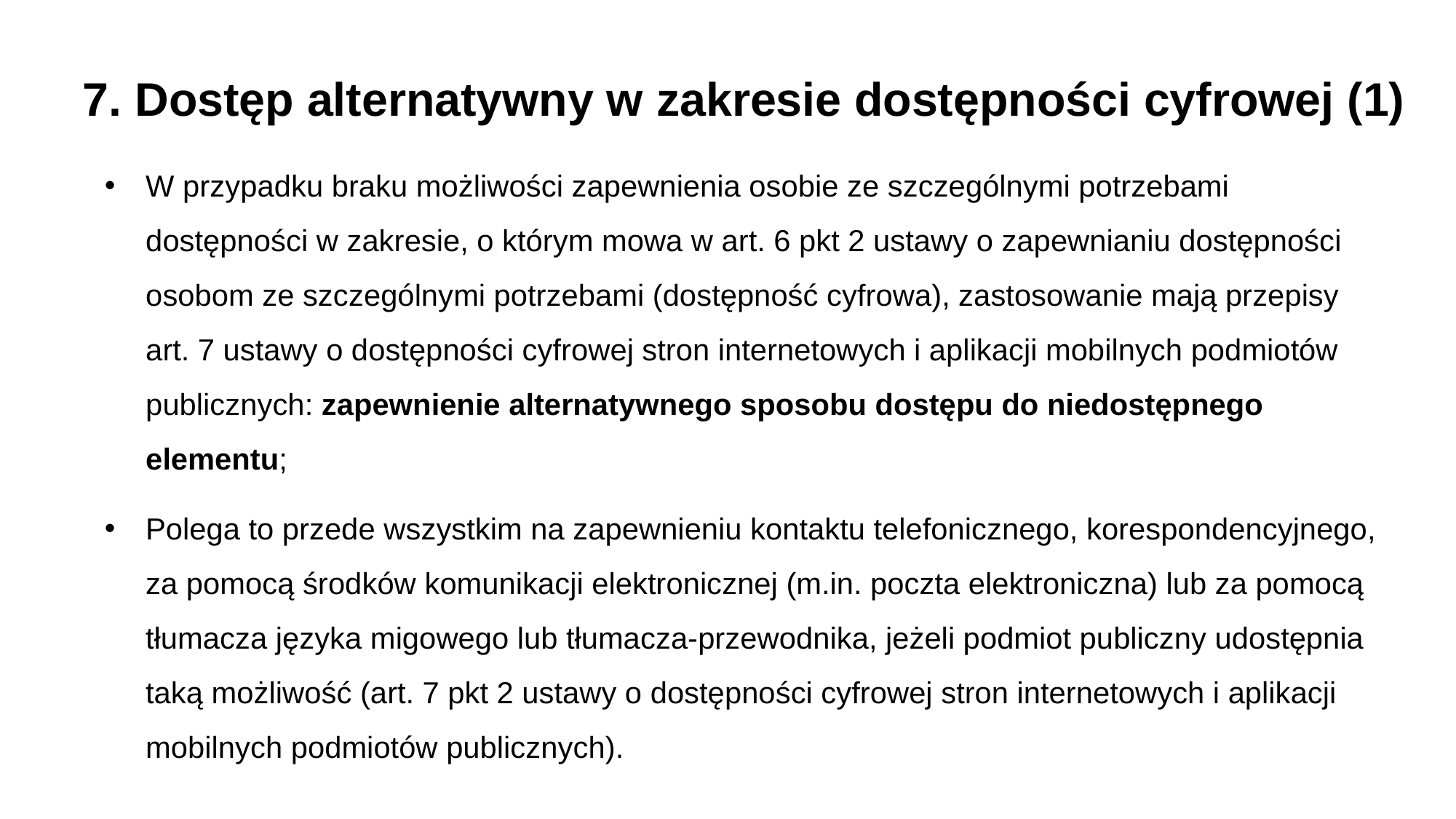

7. Dostęp alternatywny w zakresie dostępności cyfrowej (1)
W przypadku braku możliwości zapewnienia osobie ze szczególnymi potrzebami dostępności w zakresie, o którym mowa w art. 6 pkt 2 ustawy o zapewnianiu dostępności osobom ze szczególnymi potrzebami (dostępność cyfrowa), zastosowanie mają przepisy art. 7 ustawy o dostępności cyfrowej stron internetowych i aplikacji mobilnych podmiotów publicznych: zapewnienie alternatywnego sposobu dostępu do niedostępnego elementu;
Polega to przede wszystkim na zapewnieniu kontaktu telefonicznego, korespondencyjnego, za pomocą środków komunikacji elektronicznej (m.in. poczta elektroniczna) lub za pomocą tłumacza języka migowego lub tłumacza-przewodnika, jeżeli podmiot publiczny udostępnia taką możliwość (art. 7 pkt 2 ustawy o dostępności cyfrowej stron internetowych i aplikacji mobilnych podmiotów publicznych).